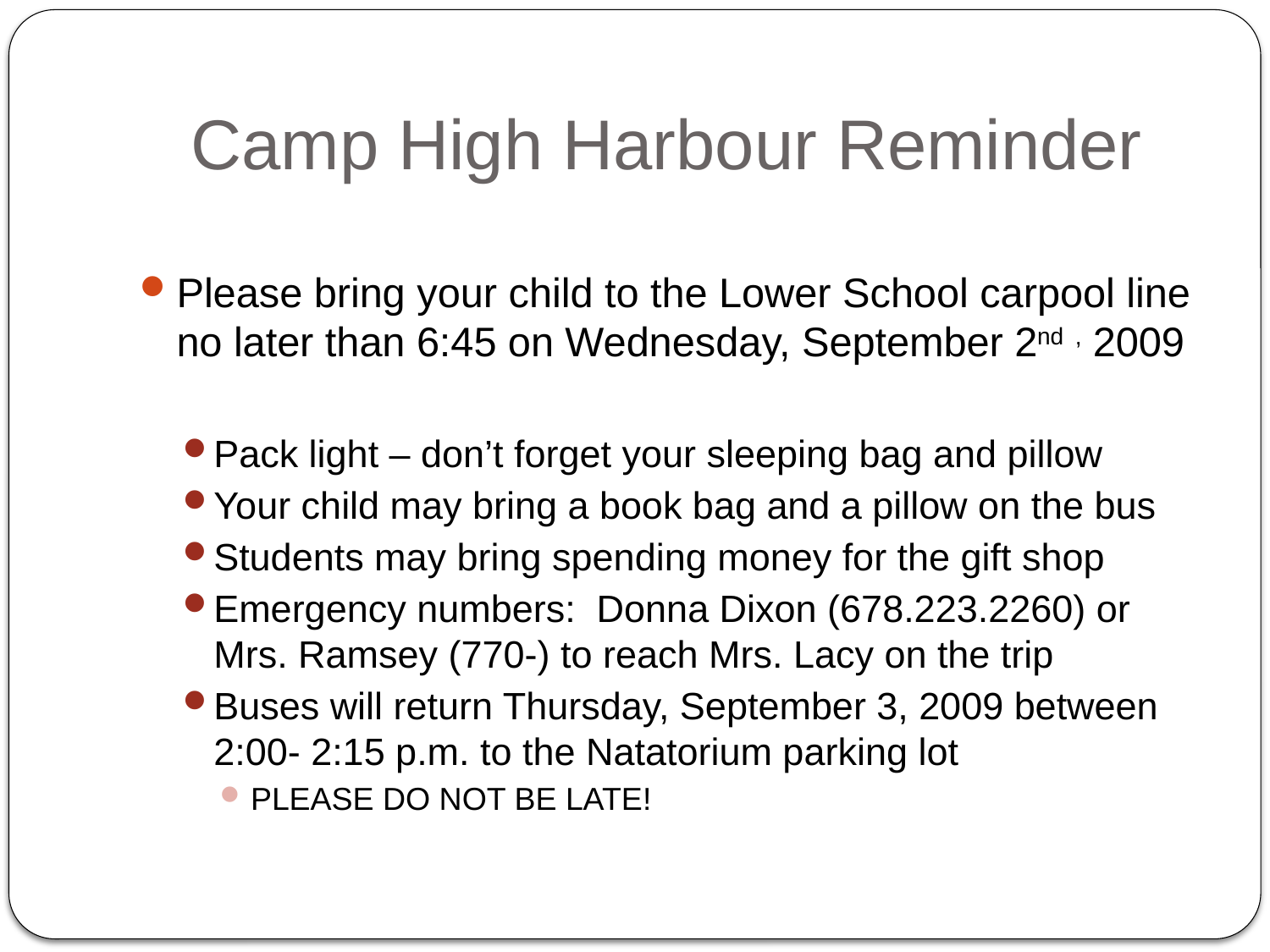

# Camp High Harbour Reminder

Please bring your child to the Lower School carpool line no later than 6:45 on Wednesday, September 2nd , 2009

Pack light – don’t forget your sleeping bag and pillow
Your child may bring a book bag and a pillow on the bus
Students may bring spending money for the gift shop
Emergency numbers:  Donna Dixon (678.223.2260) or Mrs. Ramsey (770-) to reach Mrs. Lacy on the trip
Buses will return Thursday, September 3, 2009 between 2:00- 2:15 p.m. to the Natatorium parking lot
PLEASE DO NOT BE LATE!